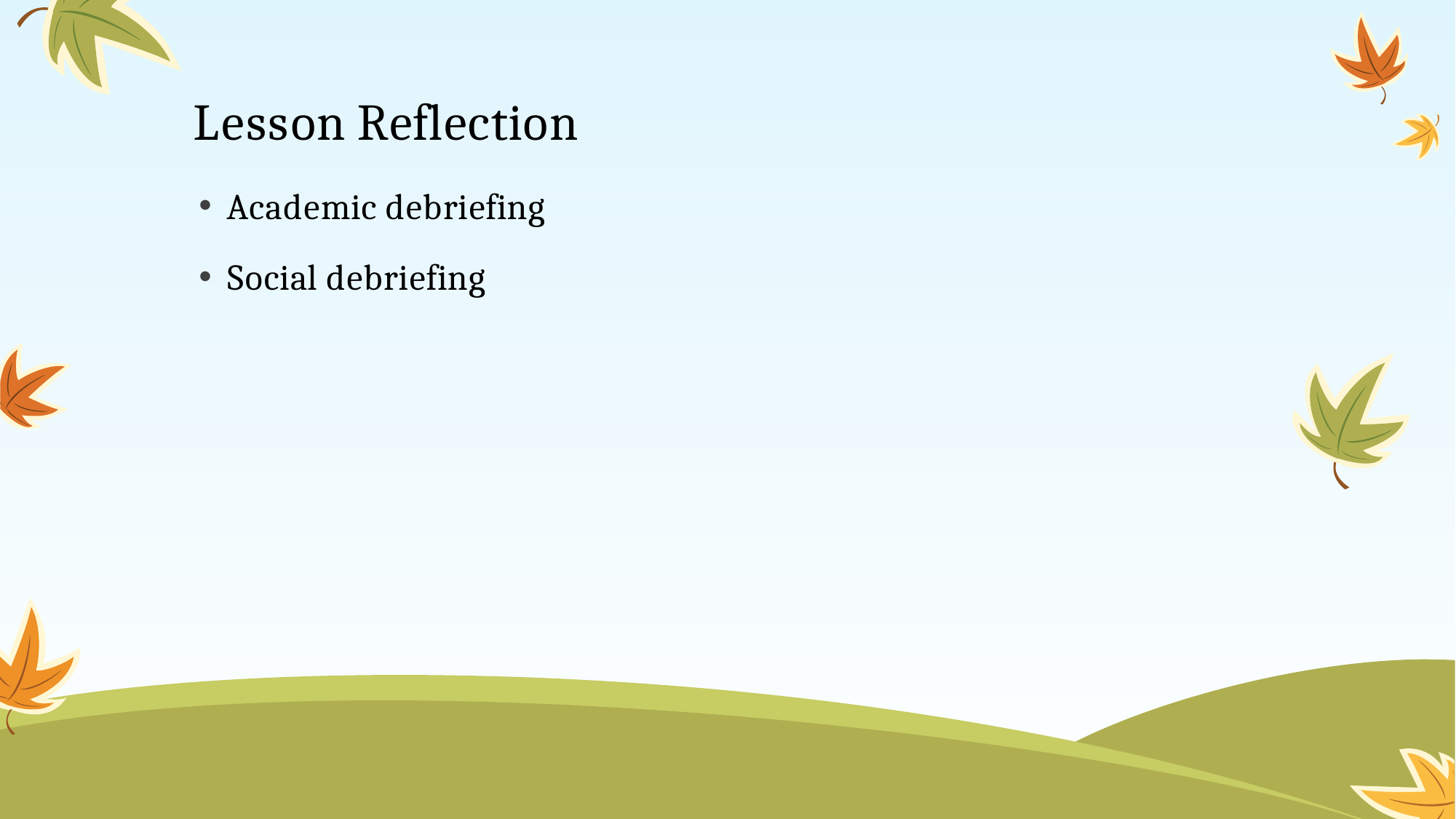

# Lesson Reflection
Academic debriefing
Social debriefing